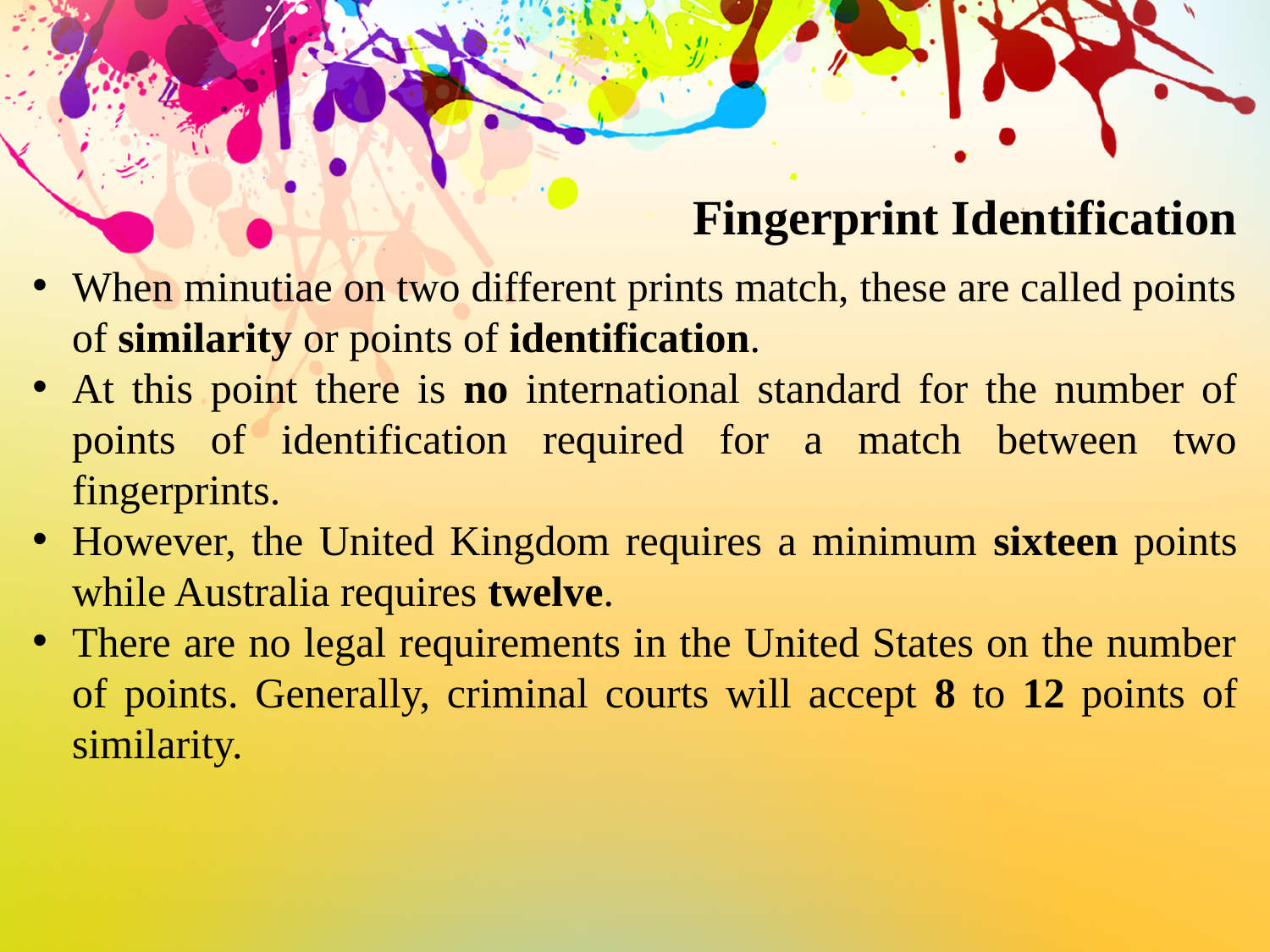

Fingerprint Identification

When minutiae on two different prints match, these are called points of similarity or points of identification.
At this point there is no international standard for the number of points of identification required for a match between two fingerprints.
However, the United Kingdom requires a minimum sixteen points while Australia requires twelve.
There are no legal requirements in the United States on the number of points. Generally, criminal courts will accept 8 to 12 points of similarity.